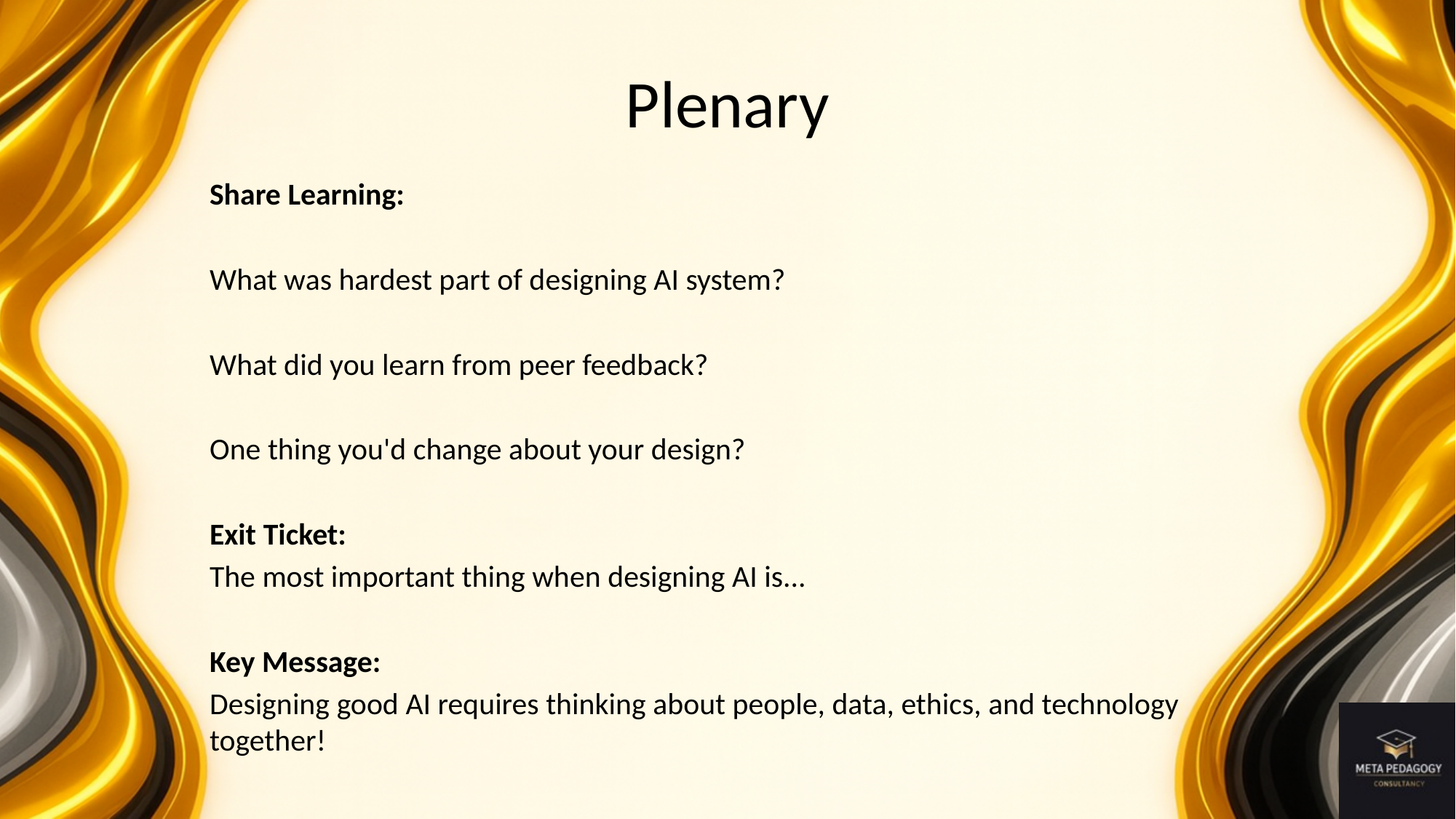

# Plenary
Share Learning:

What was hardest part of designing AI system?

What did you learn from peer feedback?

One thing you'd change about your design?

Exit Ticket:
The most important thing when designing AI is...

Key Message:
Designing good AI requires thinking about people, data, ethics, and technology together!